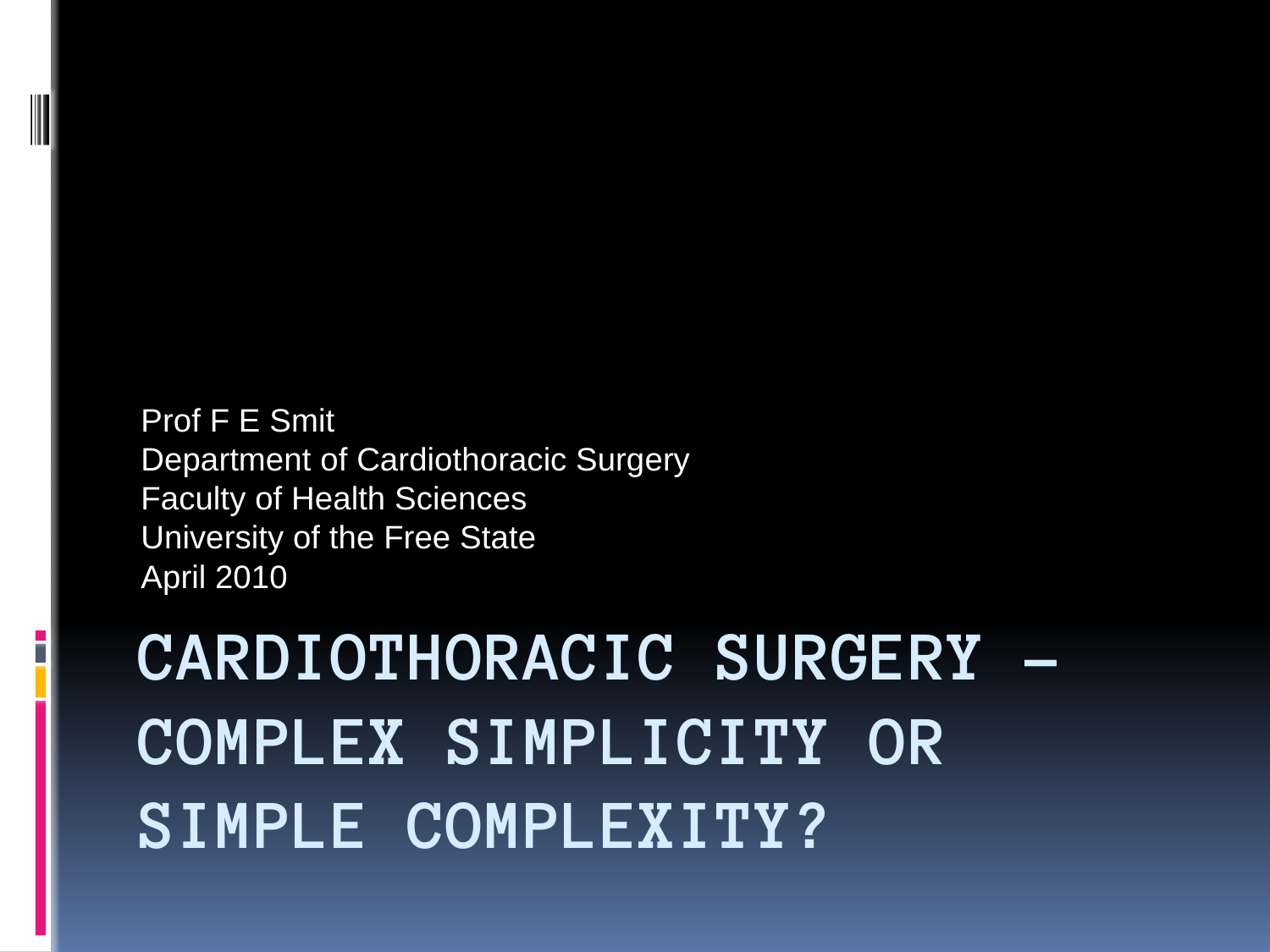

Prof F E Smit
Department of Cardiothoracic Surgery
Faculty of Health Sciences
University of the Free State
April 2010

# Cardiothoracic Surgery – Complex Simplicity or Simple Complexity?